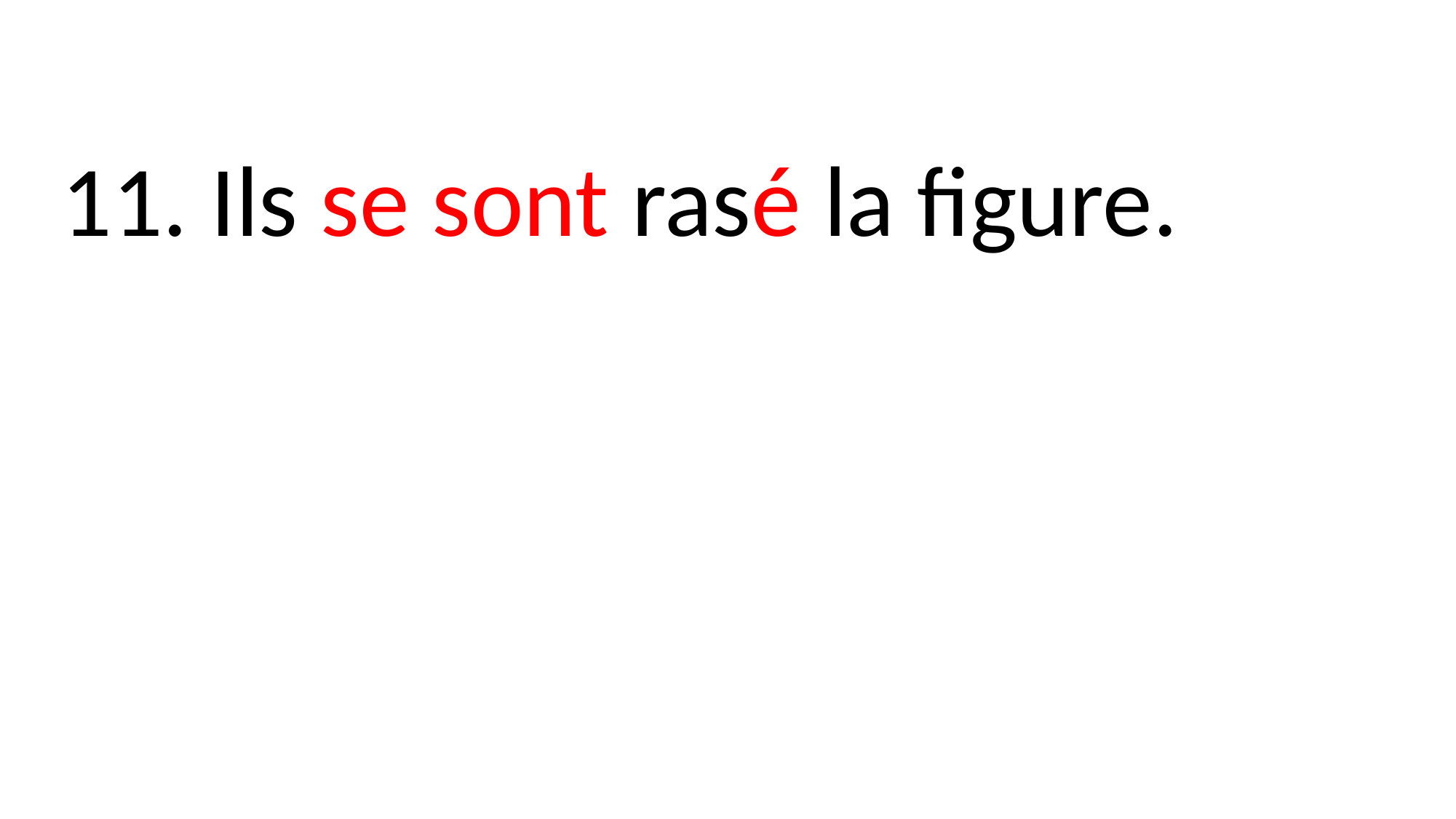

11. Ils se sont rasé la figure.